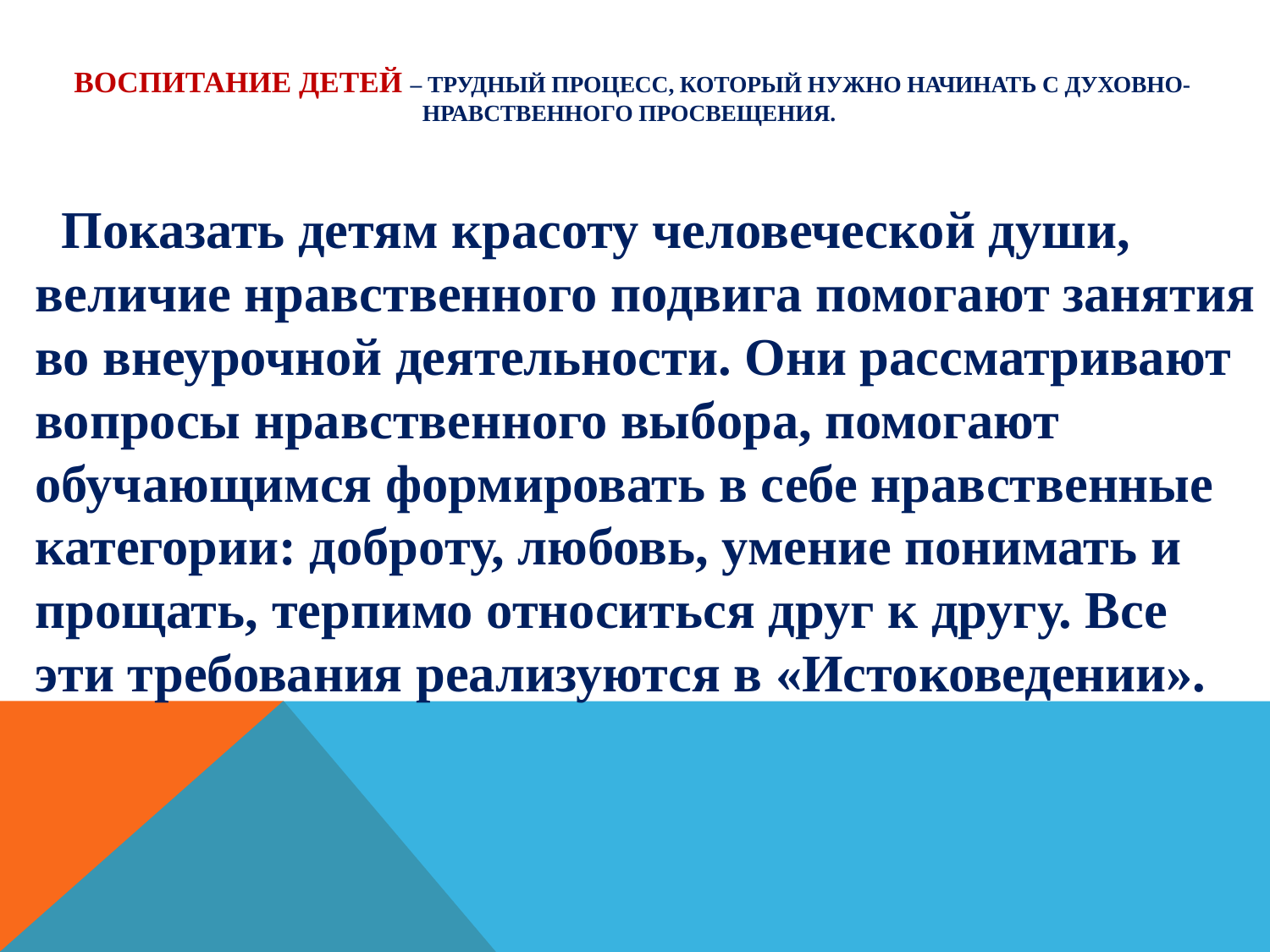

# Воспитание детей – трудный процесс, который нужно начинать с духовно-нравственного просвещения.
      Показать детям красоту человеческой души, величие нравственного подвига помогают занятия во внеурочной деятельности. Они рассматривают вопросы нравственного выбора, помогают обучающимся формировать в себе нравственные категории: доброту, любовь, умение понимать и прощать, терпимо относиться друг к другу. Все эти требования реализуются в «Истоковедении».